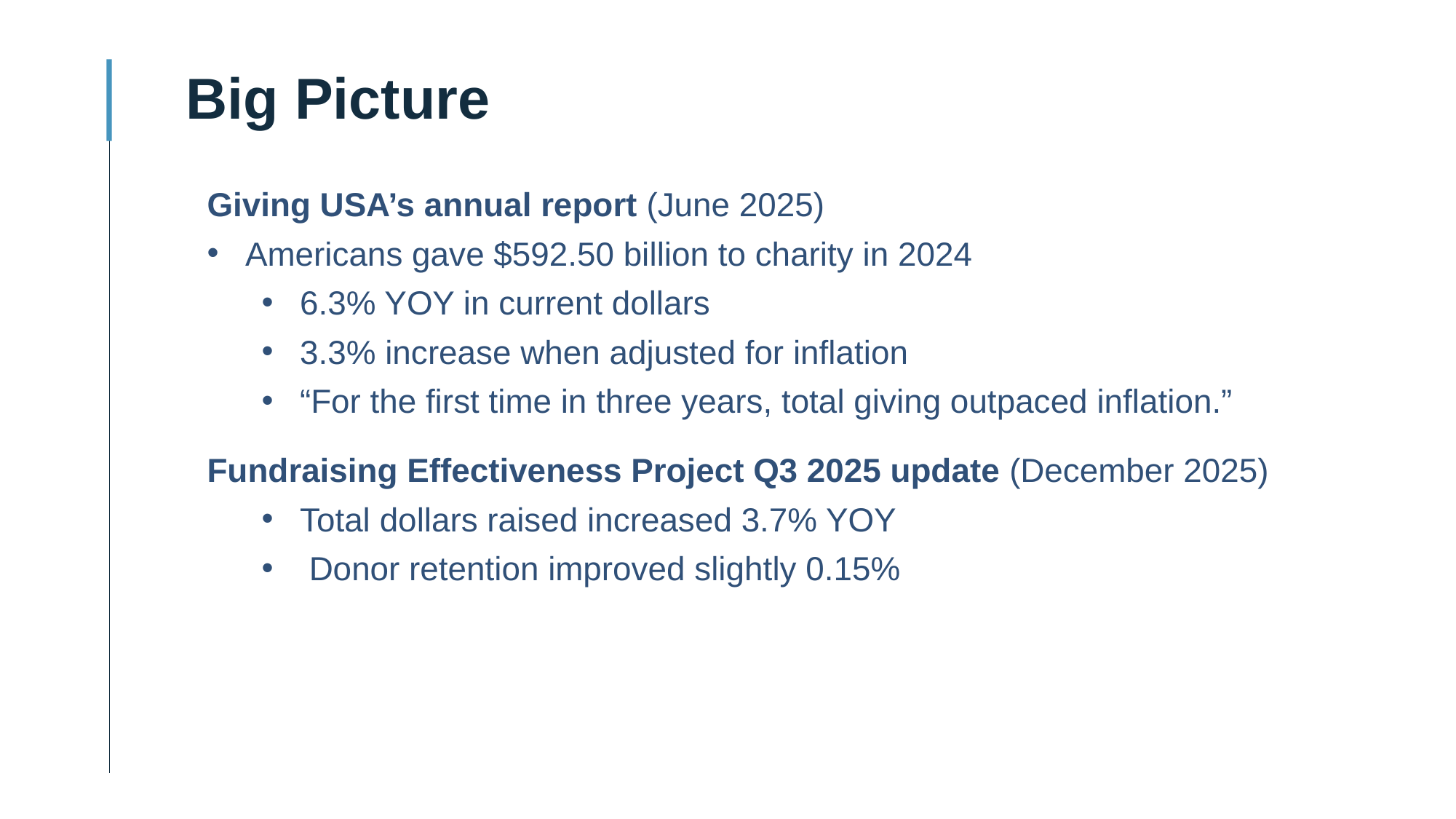

Big Picture
Giving USA’s annual report (June 2025)
Americans gave $592.50 billion to charity in 2024
6.3% YOY in current dollars
3.3% increase when adjusted for inflation
“For the first time in three years, total giving outpaced inflation.”

Fundraising Effectiveness Project Q3 2025 update (December 2025)
Total dollars raised increased 3.7% YOY
 Donor retention improved slightly 0.15%